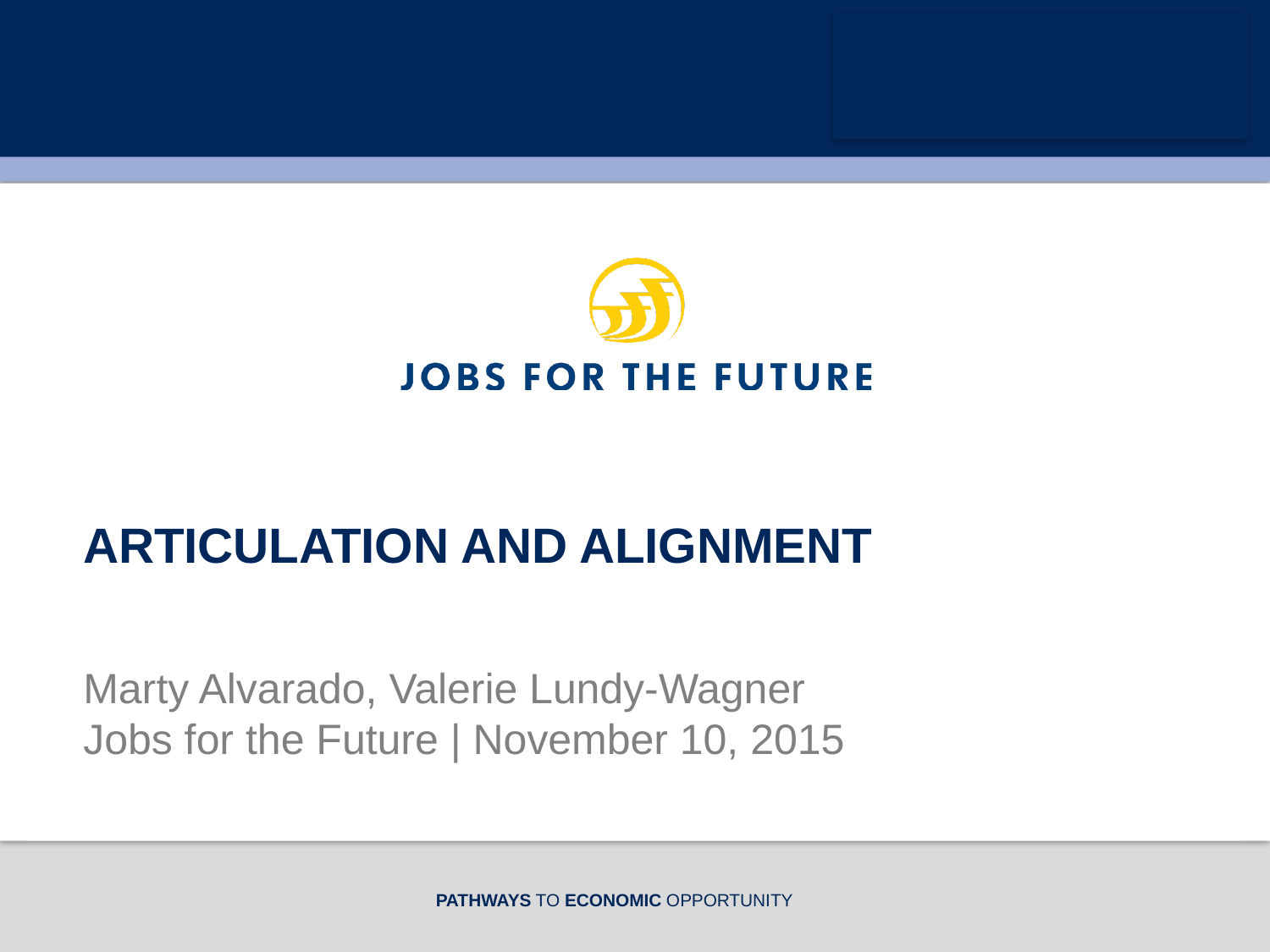

ARTICULATION AND ALIGNMENT
# Marty Alvarado, Valerie Lundy-Wagner Jobs for the Future | November 10, 2015